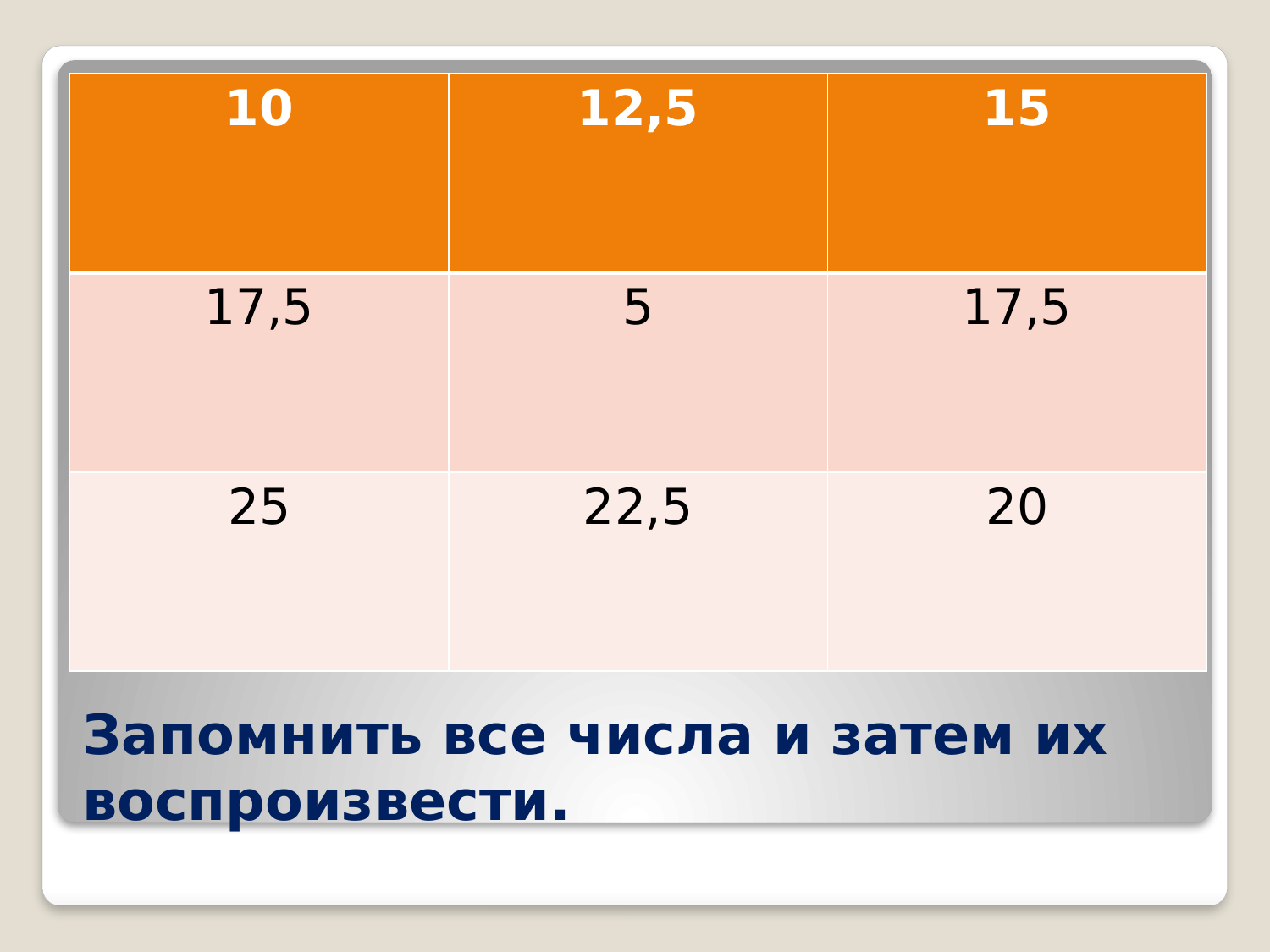

| 10 | 12,5 | 15 |
| --- | --- | --- |
| 17,5 | 5 | 17,5 |
| 25 | 22,5 | 20 |
# Запомнить все числа и затем их воспроизвести.